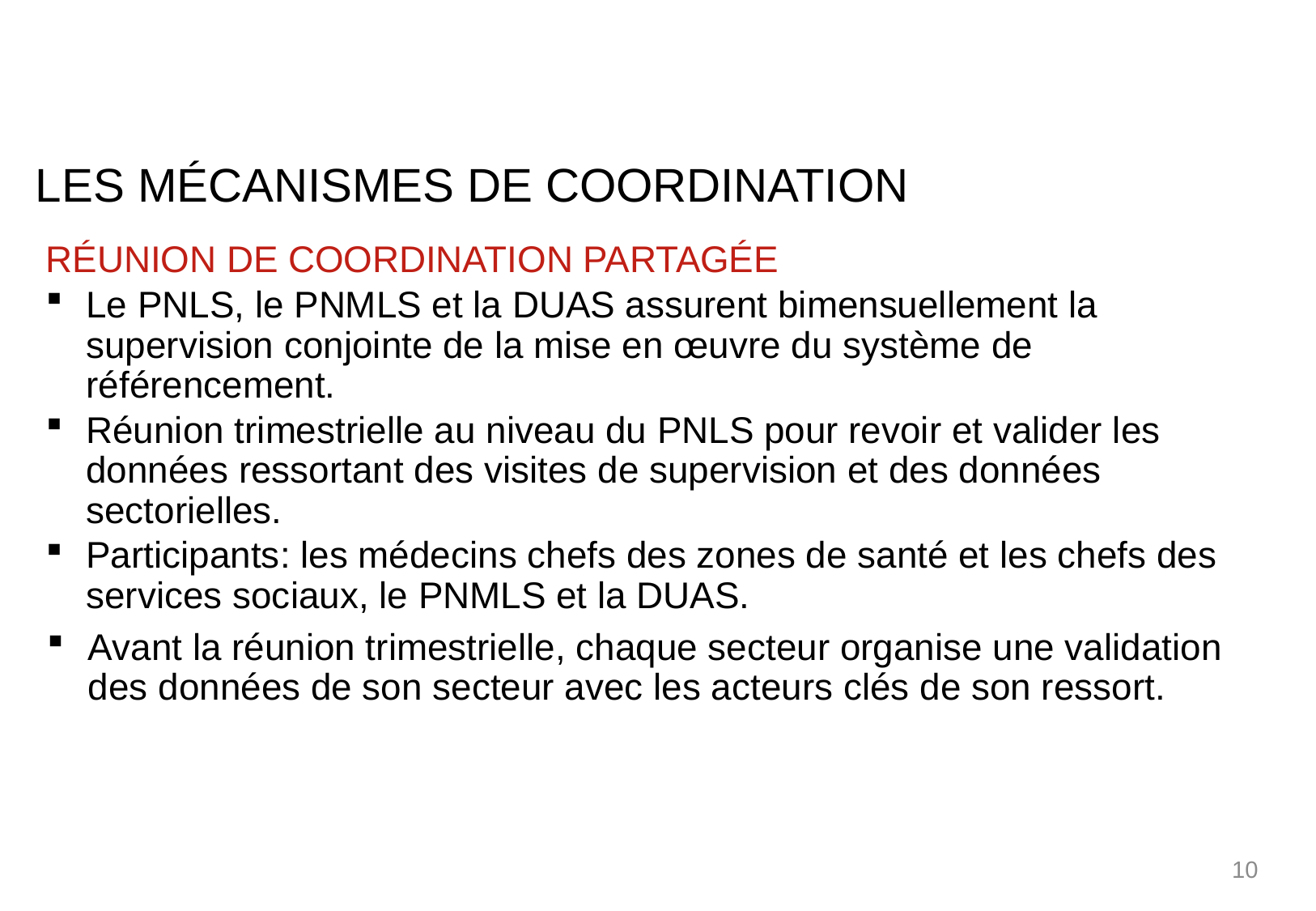

# Les mécanismes de coordination
RÉUNION DE COORDINATION PARTAGÉE
Le PNLS, le PNMLS et la DUAS assurent bimensuellement la supervision conjointe de la mise en œuvre du système de référencement.
Réunion trimestrielle au niveau du PNLS pour revoir et valider les données ressortant des visites de supervision et des données sectorielles.
Participants: les médecins chefs des zones de santé et les chefs des services sociaux, le PNMLS et la DUAS.
Avant la réunion trimestrielle, chaque secteur organise une validation des données de son secteur avec les acteurs clés de son ressort.

10